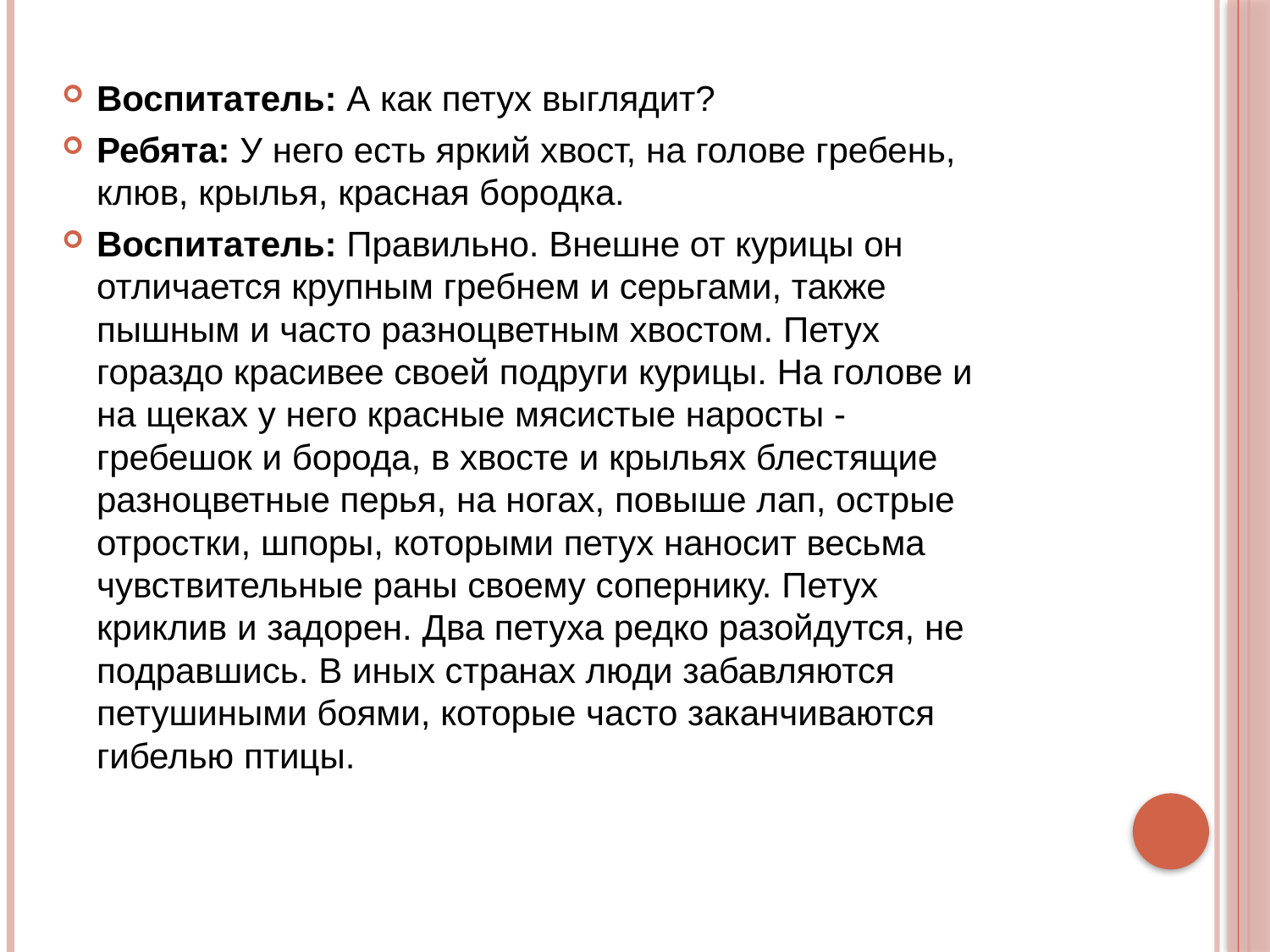

Воспитатель: А как петух выглядит?
Ребята: У него есть яркий хвост, на голове гребень, клюв, крылья, красная бородка.
Воспитатель: Правильно. Внешне от курицы он отличается крупным гребнем и серьгами, также пышным и часто разноцветным хвостом. Петух гораздо красивее своей подруги курицы. На голове и на щеках у него красные мясистые наросты - гребешок и борода, в хвосте и крыльях блестящие разноцветные перья, на ногах, повыше лап, острые отростки, шпоры, которыми петух наносит весьма чувствительные раны своему сопернику. Петух криклив и задорен. Два петуха редко разойдутся, не подравшись. В иных странах люди забавляются петушиными боями, которые часто заканчиваются гибелью птицы.